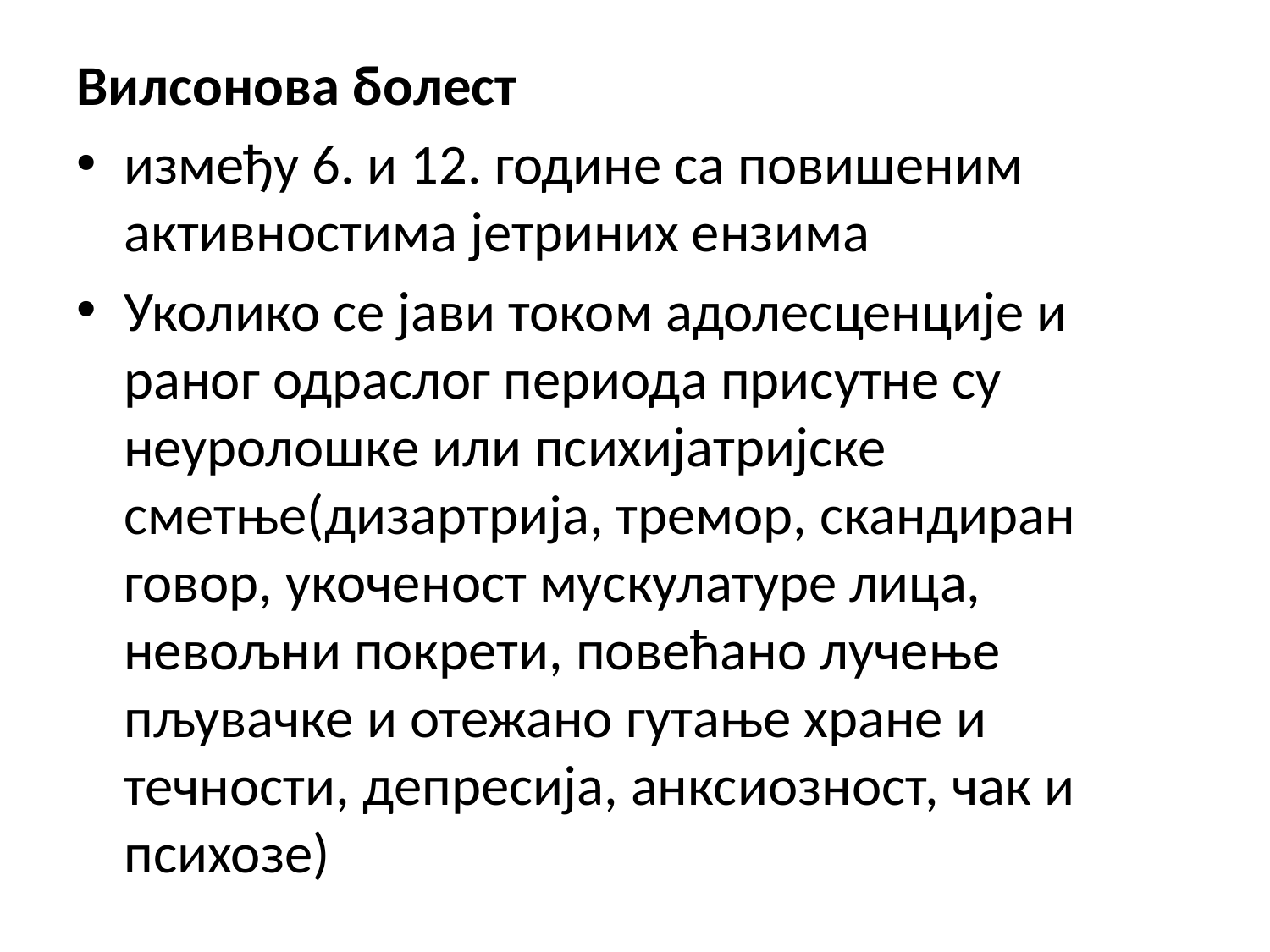

Вилсонова болест
између 6. и 12. године са повишеним активностима јетриних ензима
Уколико се јави током адолесценције и раног одраслог периода присутне су неуролошке или психијатријске сметње(дизартрија, тремор, скандиран говор, укоченост мускулатуре лица, невољни покрети, повећано лучење пљувачке и отежано гутање хране и течности, депресија, анксиозност, чак и психозе)